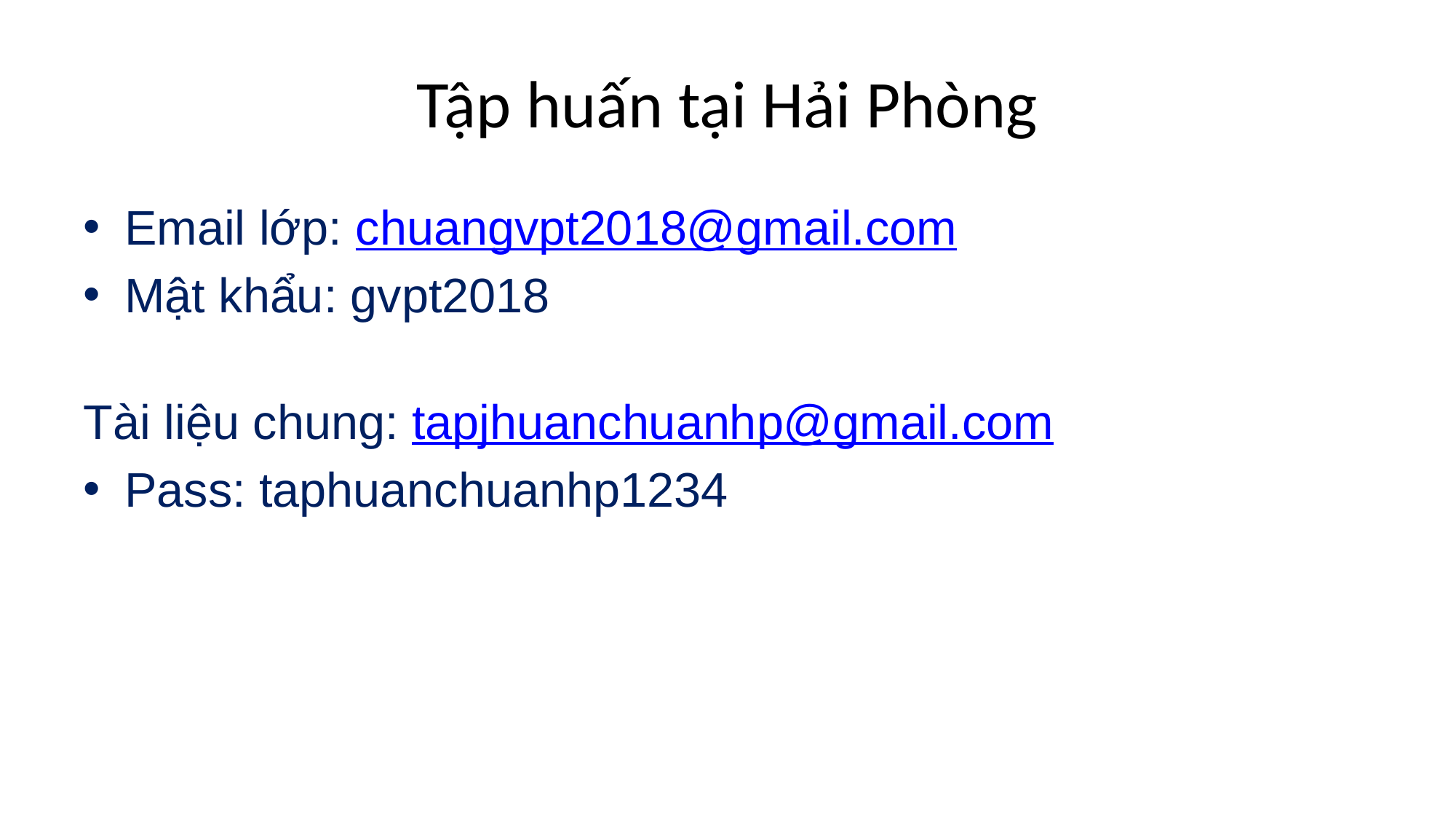

# Tập huấn tại Hải Phòng
Email lớp: chuangvpt2018@gmail.com
Mật khẩu: gvpt2018
Tài liệu chung: tapjhuanchuanhp@gmail.com
Pass: taphuanchuanhp1234